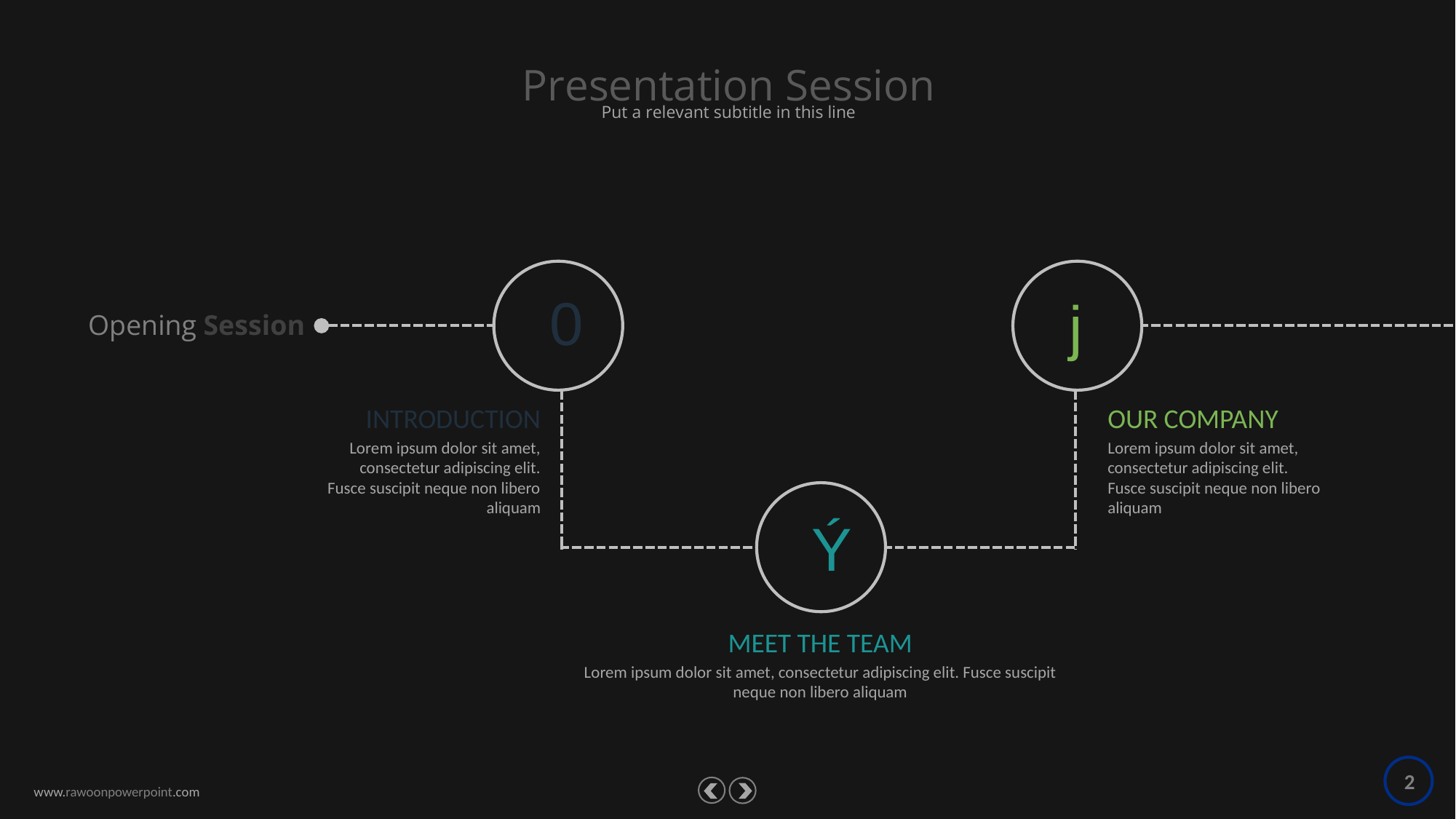

Presentation Session
Put a relevant subtitle in this line

0
j
Opening Session
INTRODUCTION
Lorem ipsum dolor sit amet, consectetur adipiscing elit. Fusce suscipit neque non libero aliquam
OUR COMPANY
Lorem ipsum dolor sit amet, consectetur adipiscing elit. Fusce suscipit neque non libero aliquam

Ý
MEET THE TEAM
Lorem ipsum dolor sit amet, consectetur adipiscing elit. Fusce suscipit neque non libero aliquam
2